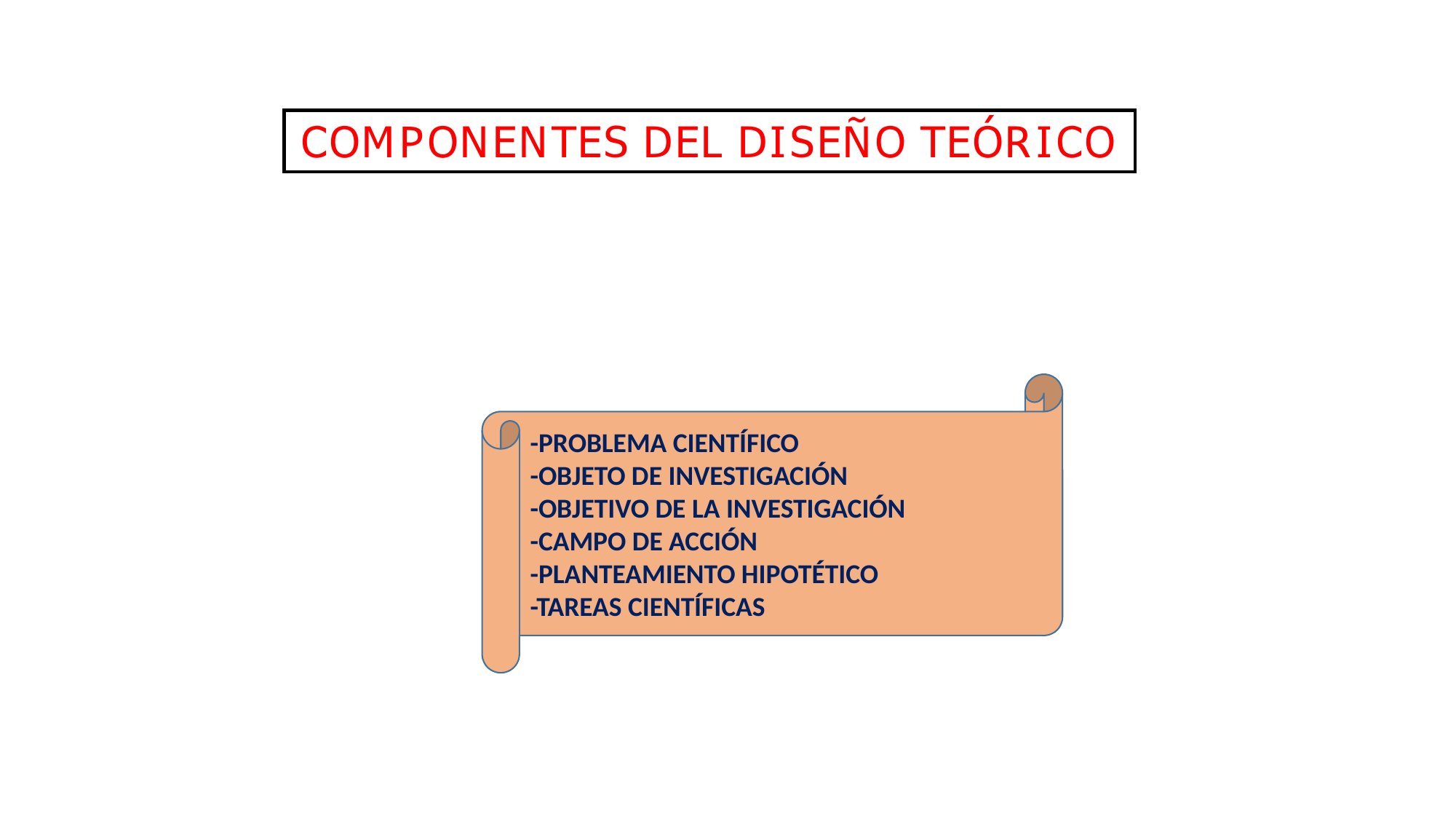

COMPONENTES DEL DISEÑO TEÓRICO
-PROBLEMA CIENTÍFICO
-OBJETO DE INVESTIGACIÓN
-OBJETIVO DE LA INVESTIGACIÓN
-CAMPO DE ACCIÓN
-PLANTEAMIENTO HIPOTÉTICO
-TAREAS CIENTÍFICAS